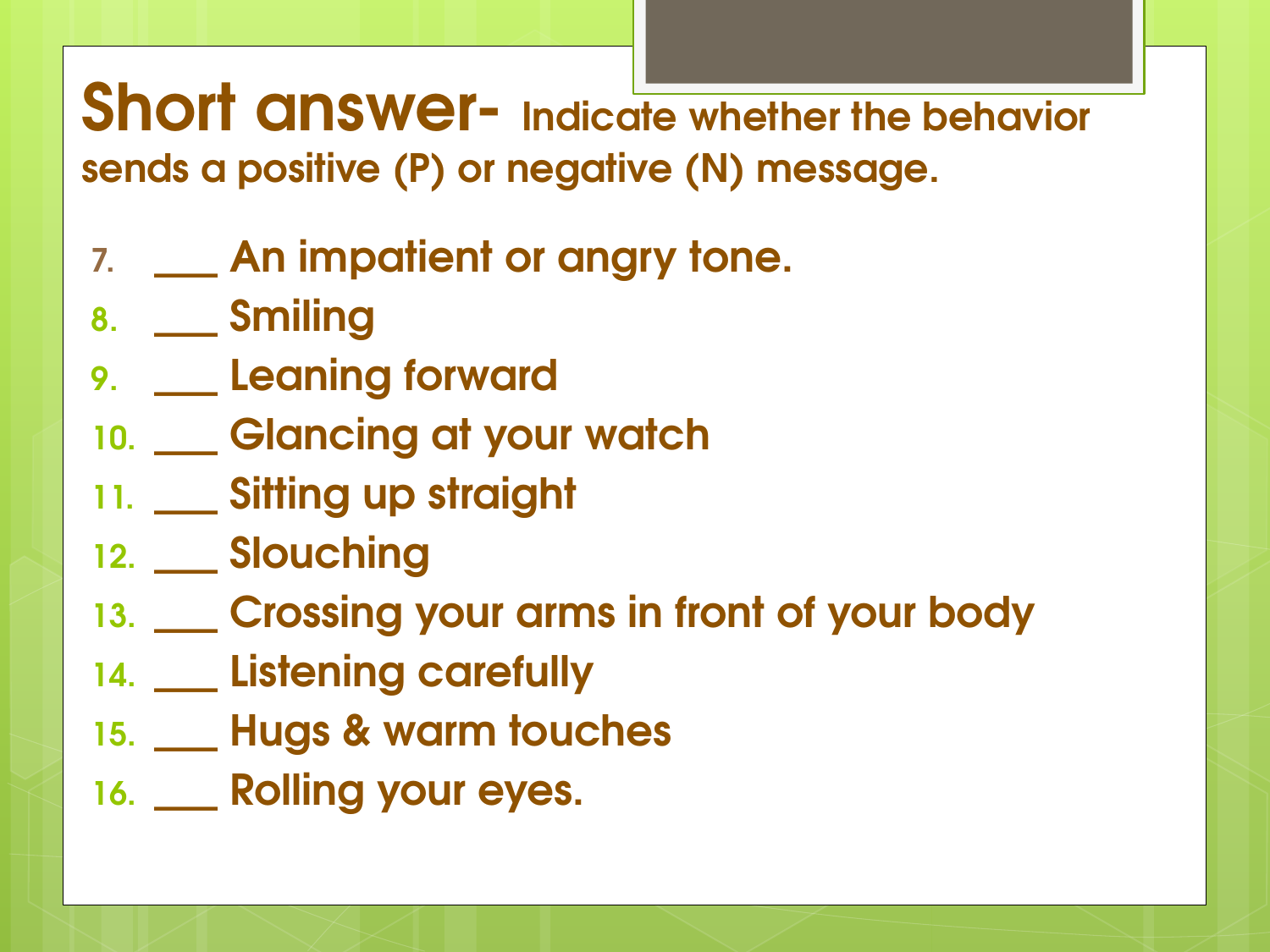

# Short answer- Indicate whether the behavior sends a positive (P) or negative (N) message.
___ An impatient or angry tone.
___ Smiling
___ Leaning forward
___ Glancing at your watch
___ Sitting up straight
___ Slouching
___ Crossing your arms in front of your body
___ Listening carefully
___ Hugs & warm touches
___ Rolling your eyes.